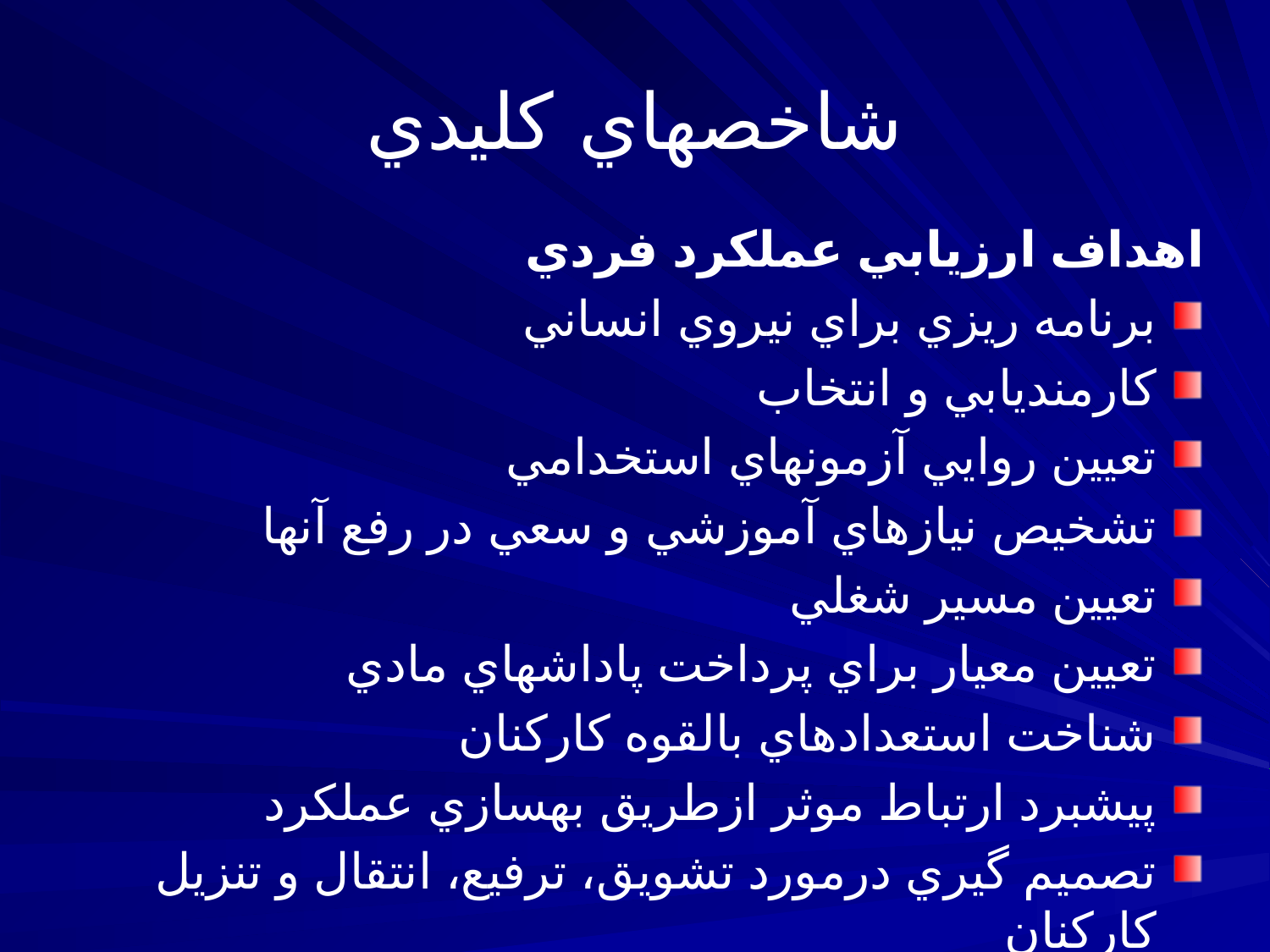

# شاخصهاي کليدي
اهداف ارزيابي عملكرد فردي
برنامه ريزي براي نيروي انساني
كارمنديابي و انتخاب
تعيين روايي آزمونهاي استخدامي
تشخيص نيازهاي آموزشي و سعي در رفع آنها
تعيين مسير شغلي
تعيين معيار براي پرداخت پاداشهاي مادي
شناخت استعدادهاي بالقوه كاركنان
پيشبرد ارتباط موثر ازطريق بهسازي عملكرد
تصميم گيري درمورد تشويق، ترفيع، انتقال و تنزيل كاركنان